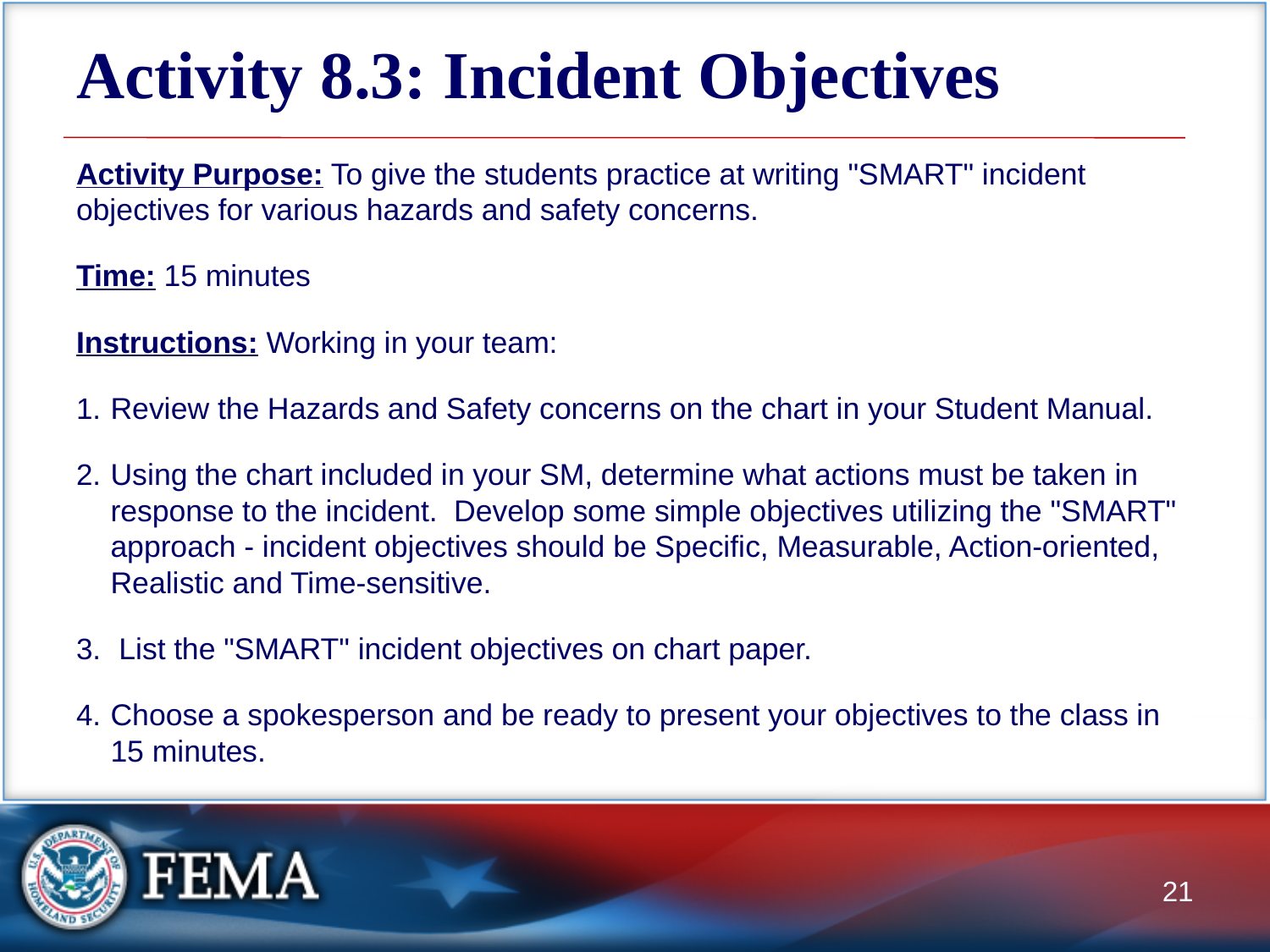

# Activity 8.3: Incident Objectives
Activity Purpose: To give the students practice at writing "SMART" incident objectives for various hazards and safety concerns.
Time: 15 minutes
Instructions: Working in your team:
Review the Hazards and Safety concerns on the chart in your Student Manual.
Using the chart included in your SM, determine what actions must be taken in response to the incident.  Develop some simple objectives utilizing the "SMART" approach - incident objectives should be Specific, Measurable, Action-oriented, Realistic and Time-sensitive.
 List the "SMART" incident objectives on chart paper.
Choose a spokesperson and be ready to present your objectives to the class in 15 minutes.
21